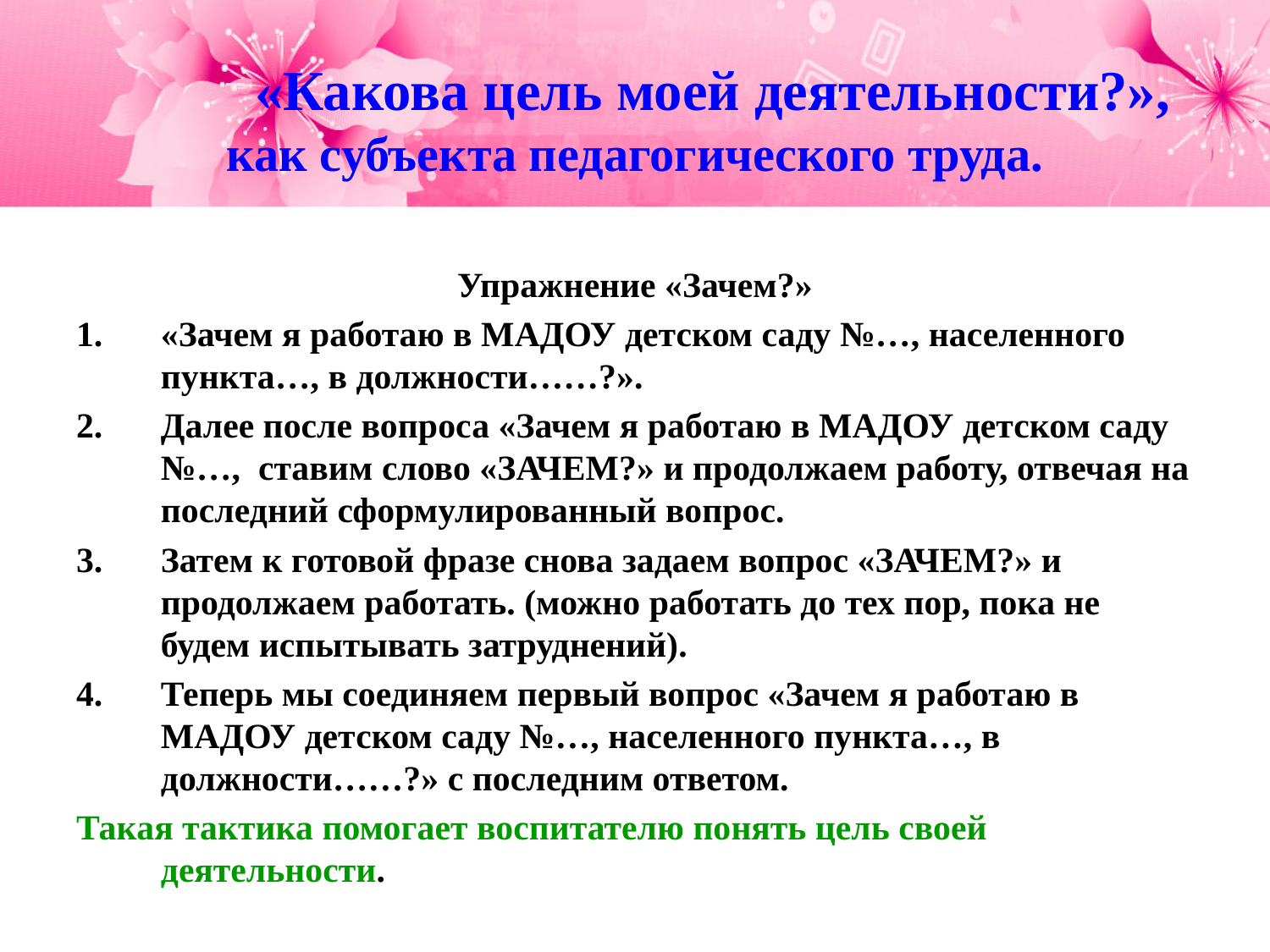

«Какова цель моей деятельности?»,
как субъекта педагогического труда.

Упражнение «Зачем?»
«Зачем я работаю в МАДОУ детском саду №…, населенного пункта…, в должности……?».
Далее после вопроса «Зачем я работаю в МАДОУ детском саду №…,  ставим слово «ЗАЧЕМ?» и продолжаем работу, отвечая на последний сформулированный вопрос.
Затем к готовой фразе снова задаем вопрос «ЗАЧЕМ?» и продолжаем работать. (можно работать до тех пор, пока не будем испытывать затруднений).
Теперь мы соединяем первый вопрос «Зачем я работаю в МАДОУ детском саду №…, населенного пункта…, в должности……?» с последним ответом.
Такая тактика помогает воспитателю понять цель своей деятельности.